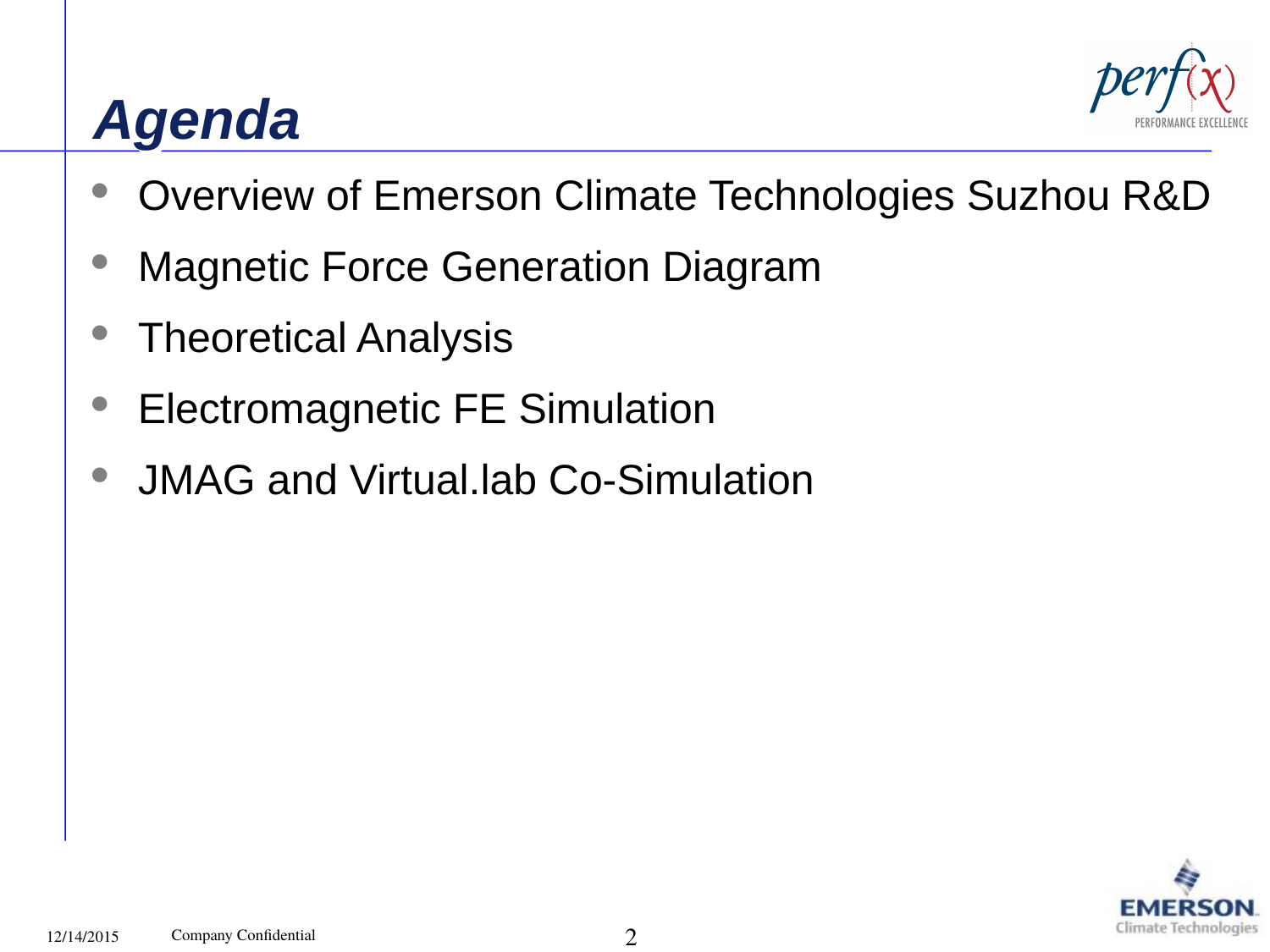

# Agenda
Overview of Emerson Climate Technologies Suzhou R&D
Magnetic Force Generation Diagram
Theoretical Analysis
Electromagnetic FE Simulation
JMAG and Virtual.lab Co-Simulation

2
12/14/2015